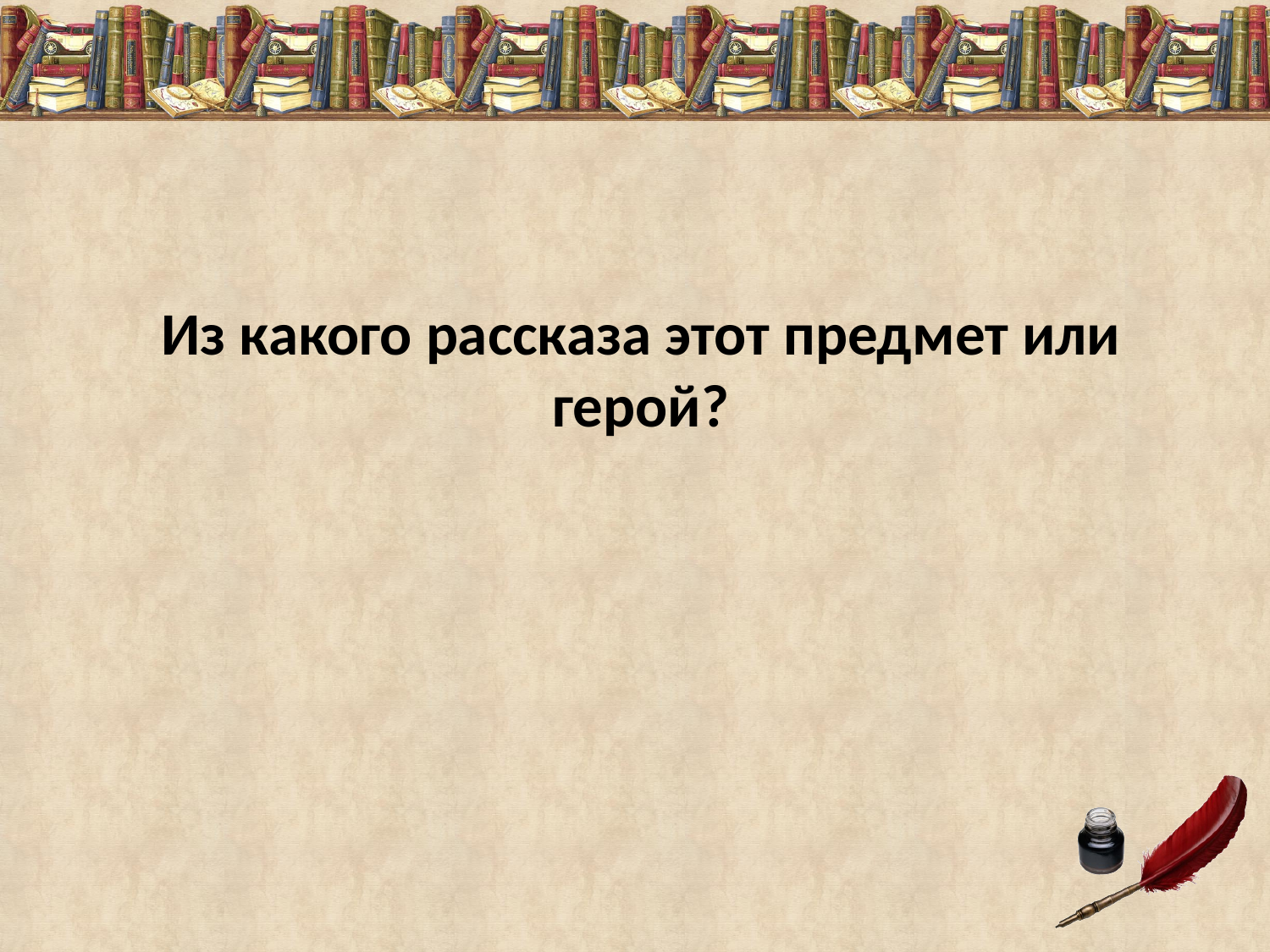

# Из какого рассказа этот предмет или герой?